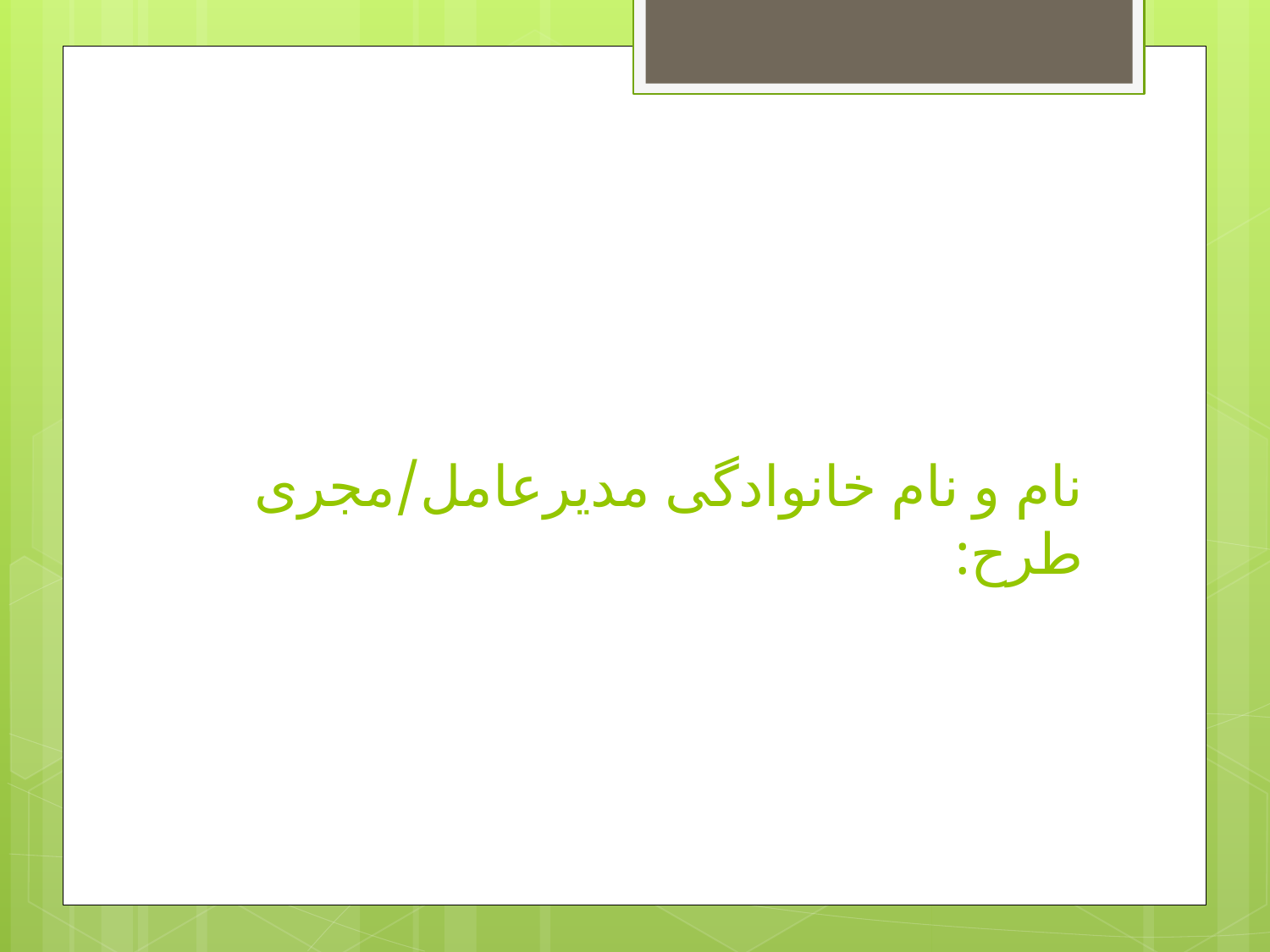

# نام و نام خانوادگی مدیرعامل/مجری طرح: